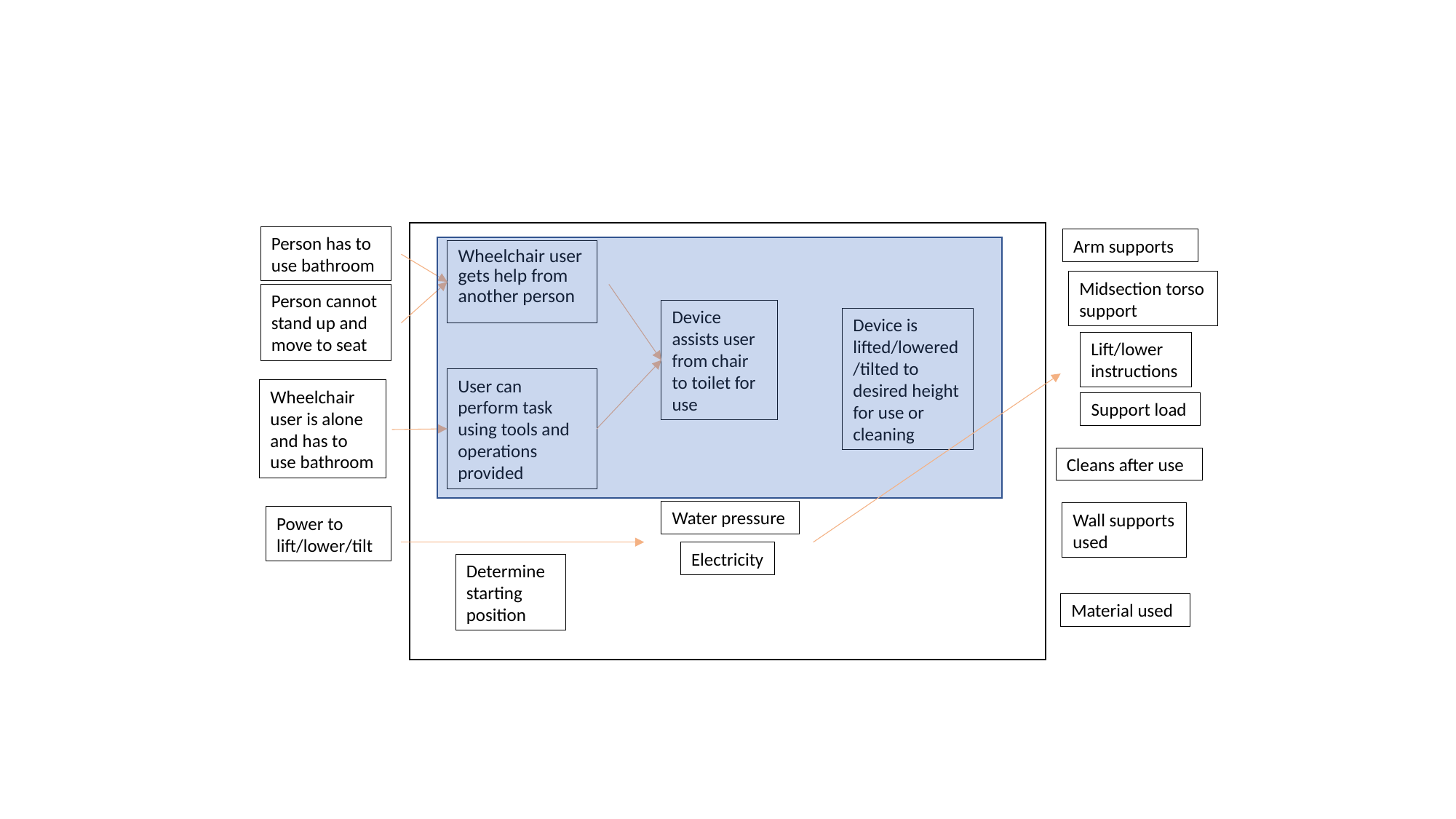

Person has to use bathroom
Arm supports

Wheelchair user gets help from another person
Midsection torso support
Person cannot stand up and move to seat
Device assists user from chair to toilet for use
Device is lifted/lowered/tilted to desired height for use or cleaning
Lift/lower instructions
User can perform task using tools and operations provided
Wheelchair user is alone and has to use bathroom
Support load
Cleans after use
Water pressure
Wall supports used
Power to lift/lower/tilt
Electricity
Determine starting position
Material used